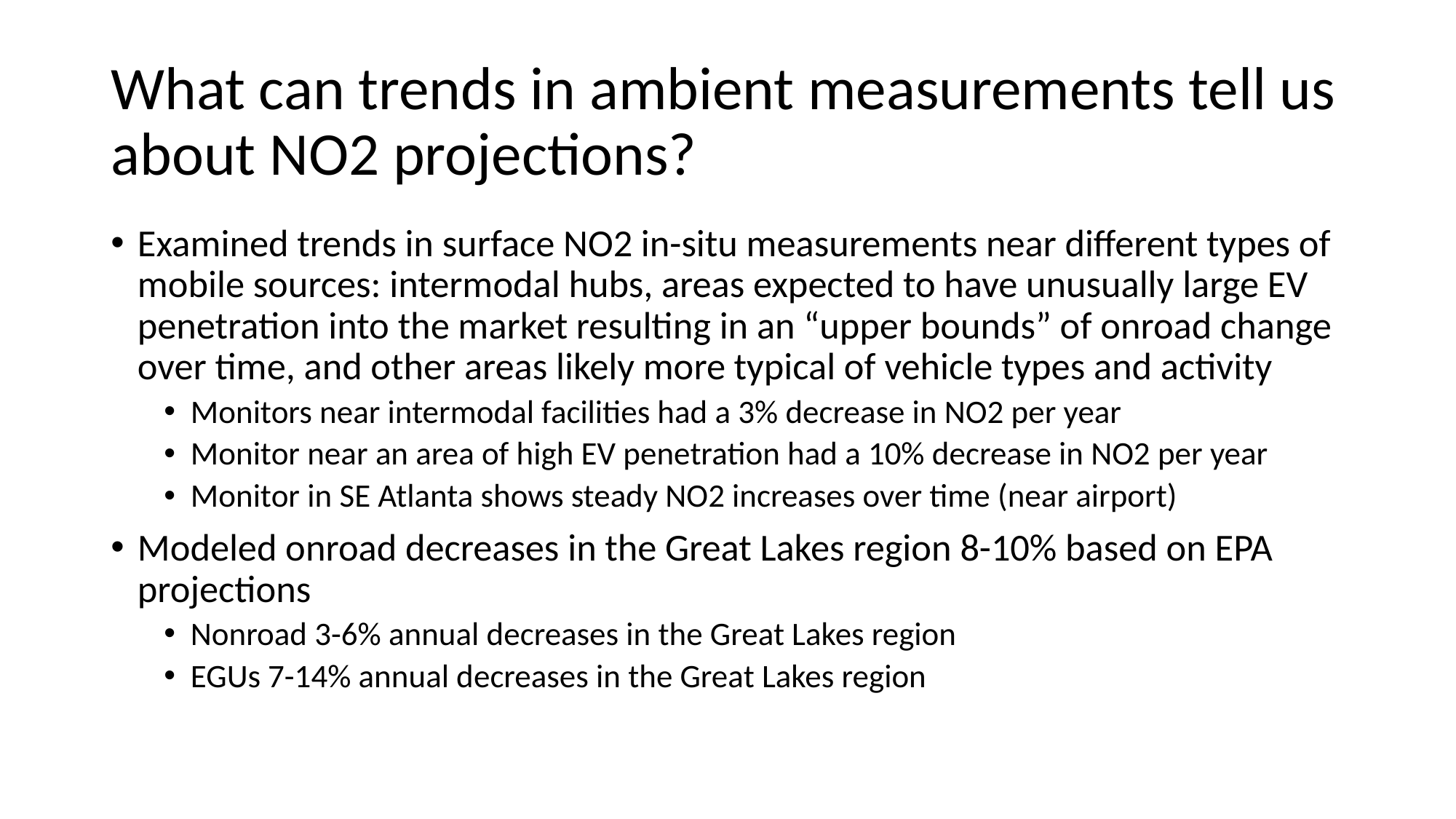

# What can trends in ambient measurements tell us about NO2 projections?
Examined trends in surface NO2 in-situ measurements near different types of mobile sources: intermodal hubs, areas expected to have unusually large EV penetration into the market resulting in an “upper bounds” of onroad change over time, and other areas likely more typical of vehicle types and activity
Monitors near intermodal facilities had a 3% decrease in NO2 per year
Monitor near an area of high EV penetration had a 10% decrease in NO2 per year
Monitor in SE Atlanta shows steady NO2 increases over time (near airport)
Modeled onroad decreases in the Great Lakes region 8-10% based on EPA projections
Nonroad 3-6% annual decreases in the Great Lakes region
EGUs 7-14% annual decreases in the Great Lakes region